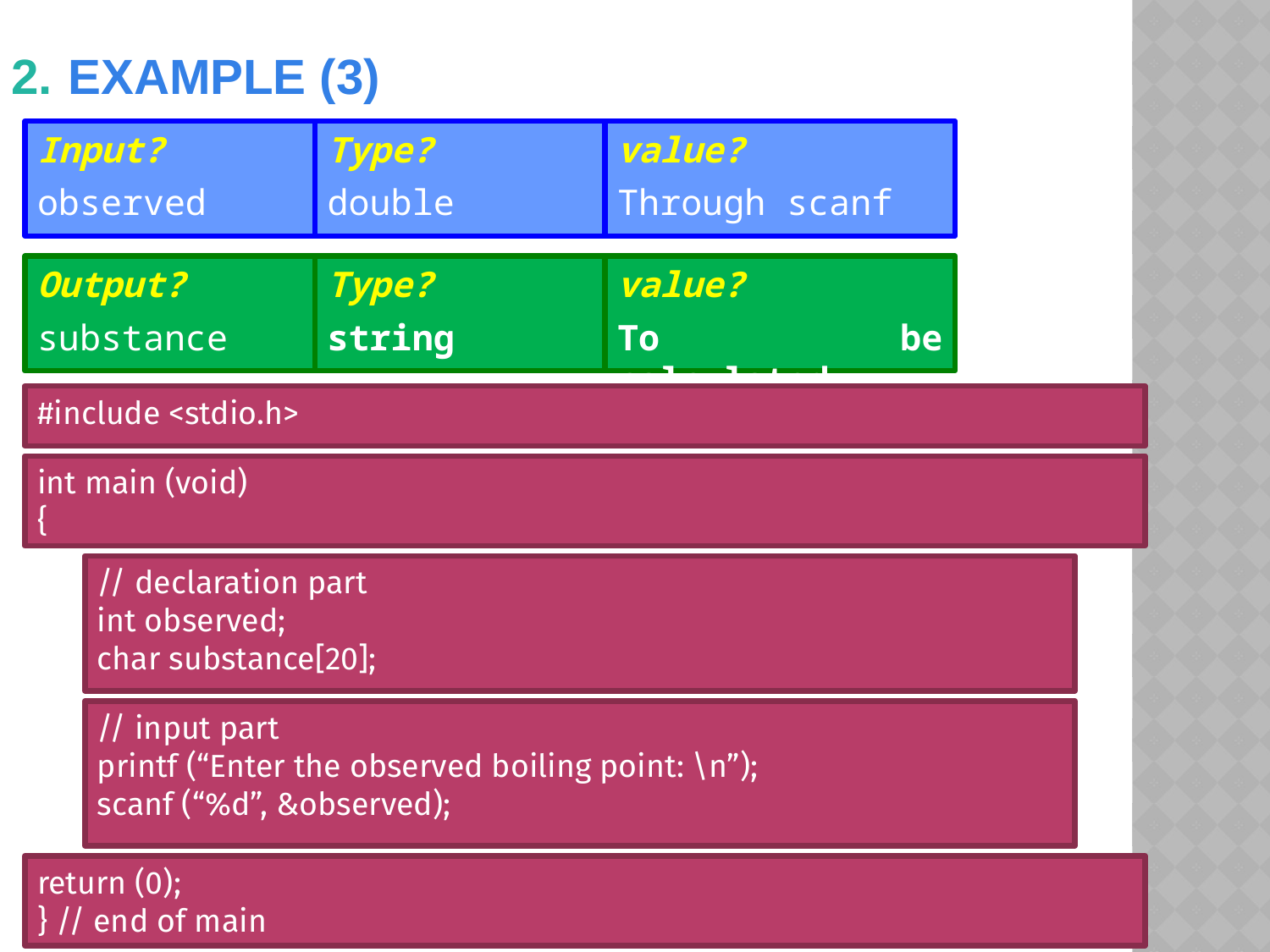

# 2. Example (3)
Input?
observed
Type?
double
value?
Through scanf
Output?
substance
Type?
string
value?
To be calculated
#include <stdio.h>

int main (void)
{

// declaration part
int observed;
char substance[20];
// input part
printf (“Enter the observed boiling point: \n”);
scanf (“%d”, &observed);
return (0);
} // end of main

Dr. Soha S. Zaghloul			22